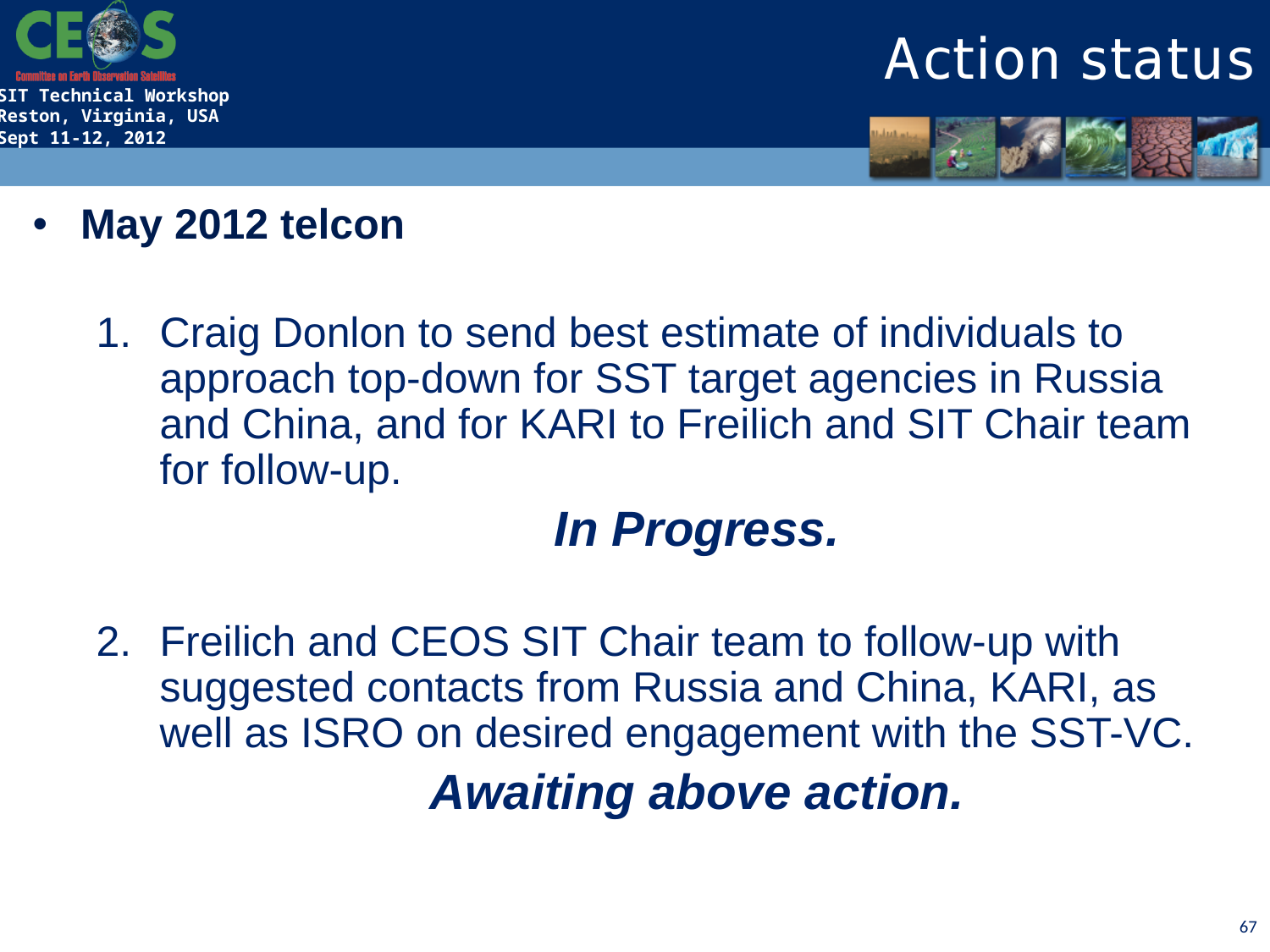

Action status
May 2012 telcon

Craig Donlon to send best estimate of individuals to approach top-down for SST target agencies in Russia and China, and for KARI to Freilich and SIT Chair team for follow-up.
In Progress.

Freilich and CEOS SIT Chair team to follow-up with suggested contacts from Russia and China, KARI, as well as ISRO on desired engagement with the SST-VC.
Awaiting above action.
67